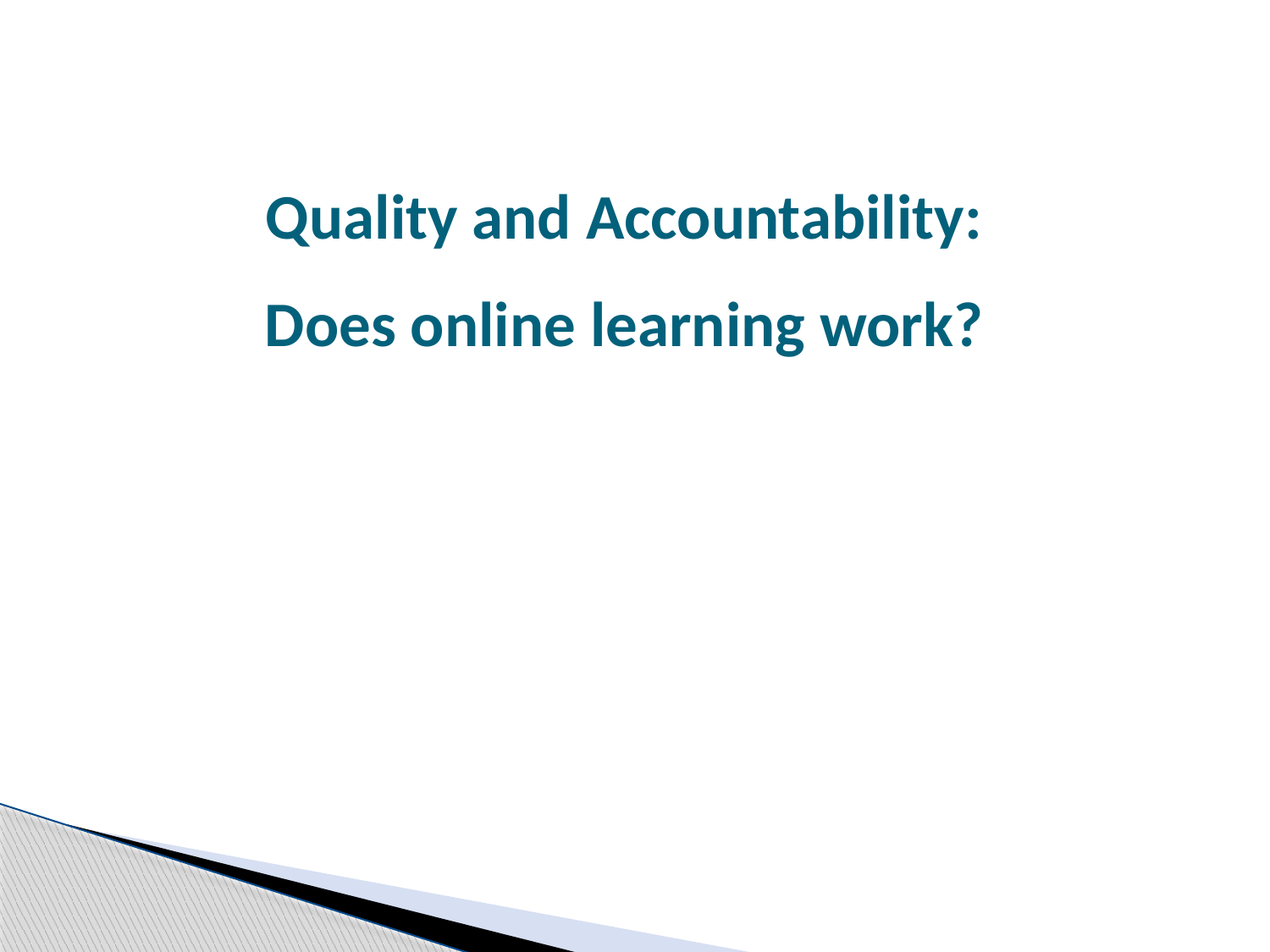

#
Quality and Accountability:
Does online learning work?